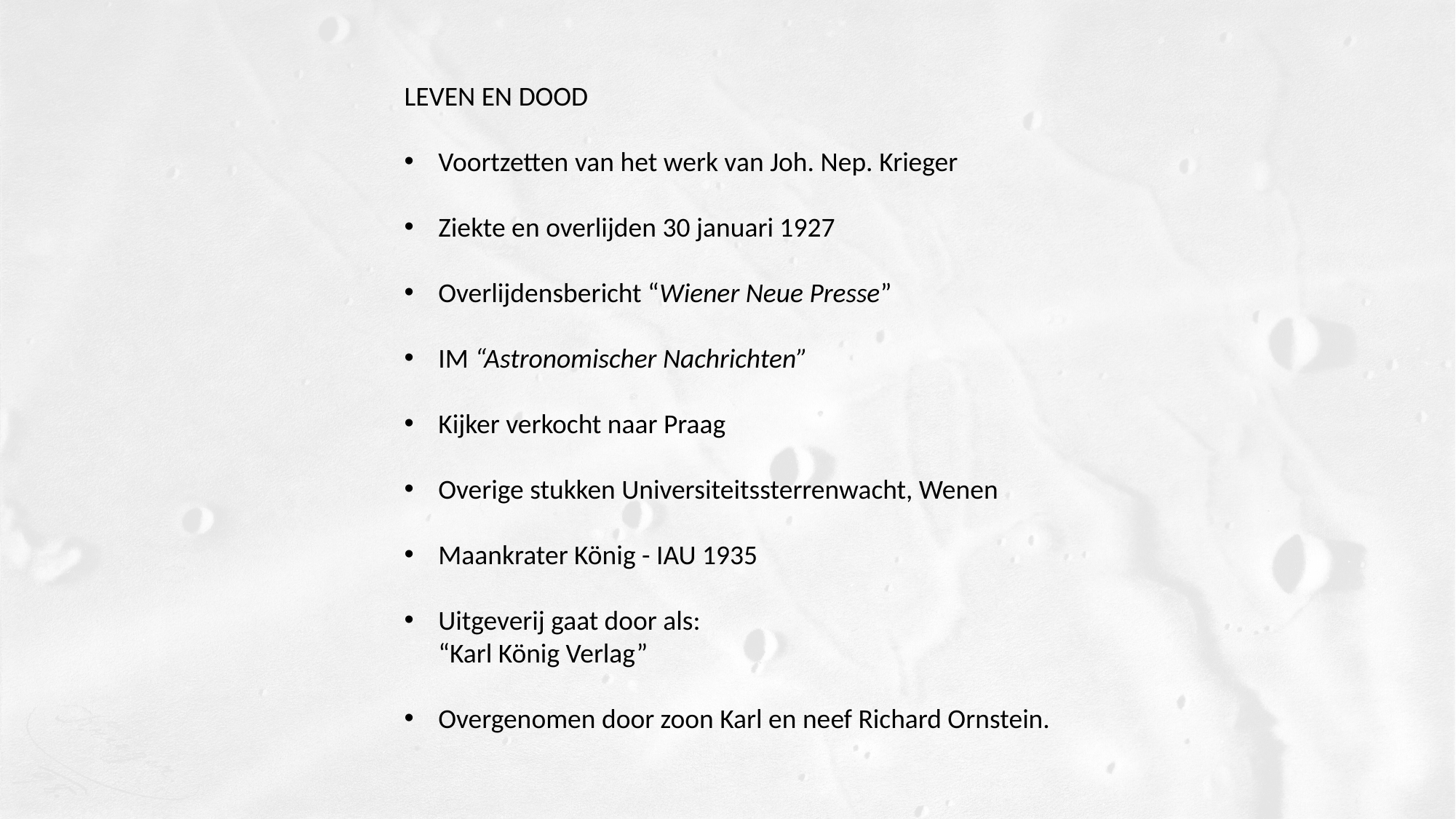

LEVEN EN DOOD

Voortzetten van het werk van Joh. Nep. Krieger

Ziekte en overlijden 30 januari 1927

Overlijdensbericht “Wiener Neue Presse”

IM “Astronomischer Nachrichten”

Kijker verkocht naar Praag

Overige stukken Universiteitssterrenwacht, Wenen

Maankrater König - IAU 1935

Uitgeverij gaat door als:
“Karl König Verlag”

Overgenomen door zoon Karl en neef Richard Ornstein.